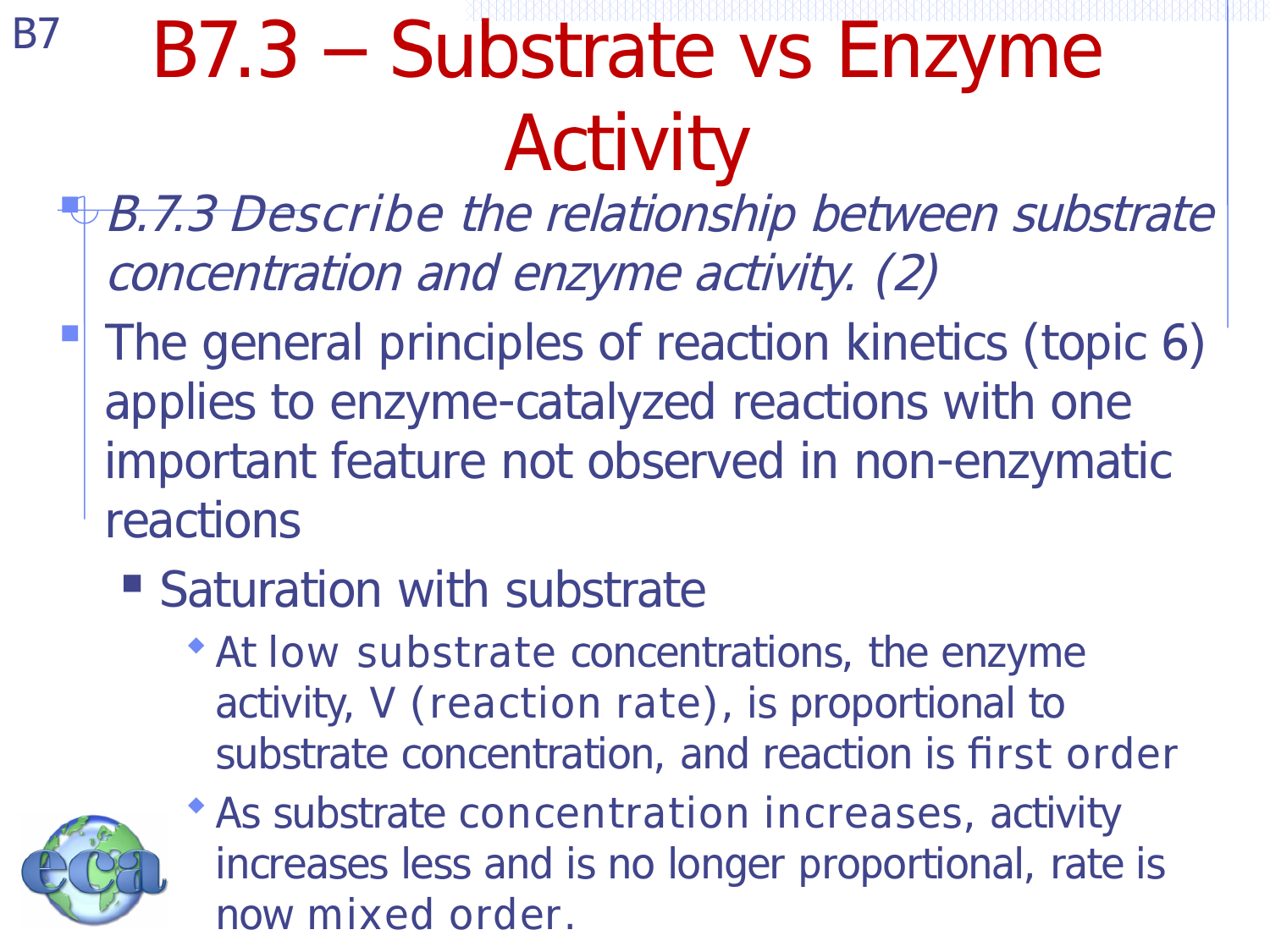

# B7.3 – Substrate vs Enzyme Activity
B.7.3 Describe the relationship between substrate concentration and enzyme activity. (2)
The general principles of reaction kinetics (topic 6) applies to enzyme-catalyzed reactions with one important feature not observed in non-enzymatic reactions
Saturation with substrate
At low substrate concentrations, the enzyme activity, V (reaction rate), is proportional to substrate concentration, and reaction is first order
As substrate concentration increases, activity increases less and is no longer proportional, rate is now mixed order.